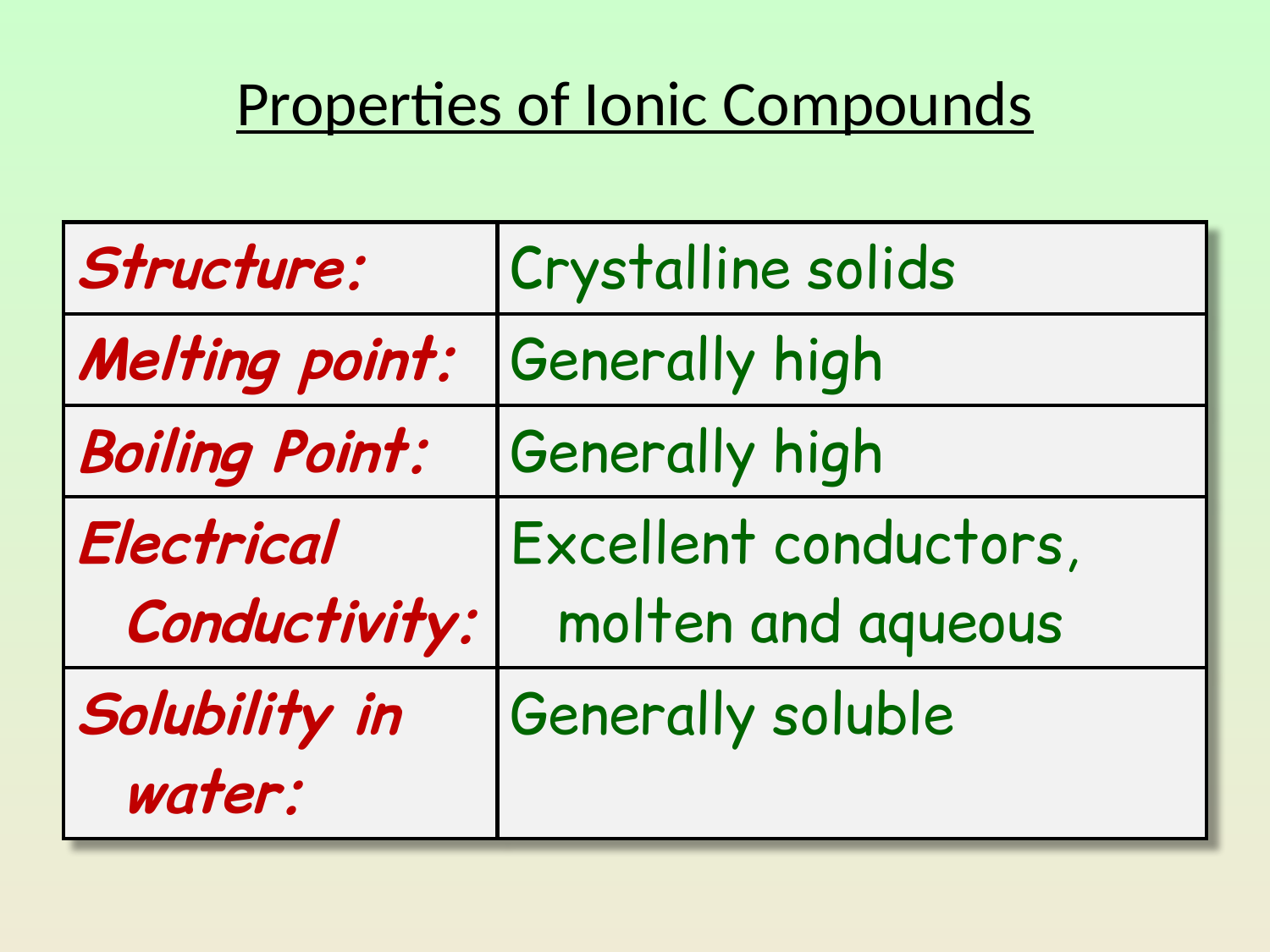

# Properties of Ionic Compounds
| Structure: | Crystalline solids |
| --- | --- |
| Melting point: | Generally high |
| Boiling Point: | Generally high |
| Electrical Conductivity: | Excellent conductors, molten and aqueous |
| Solubility in water: | Generally soluble |